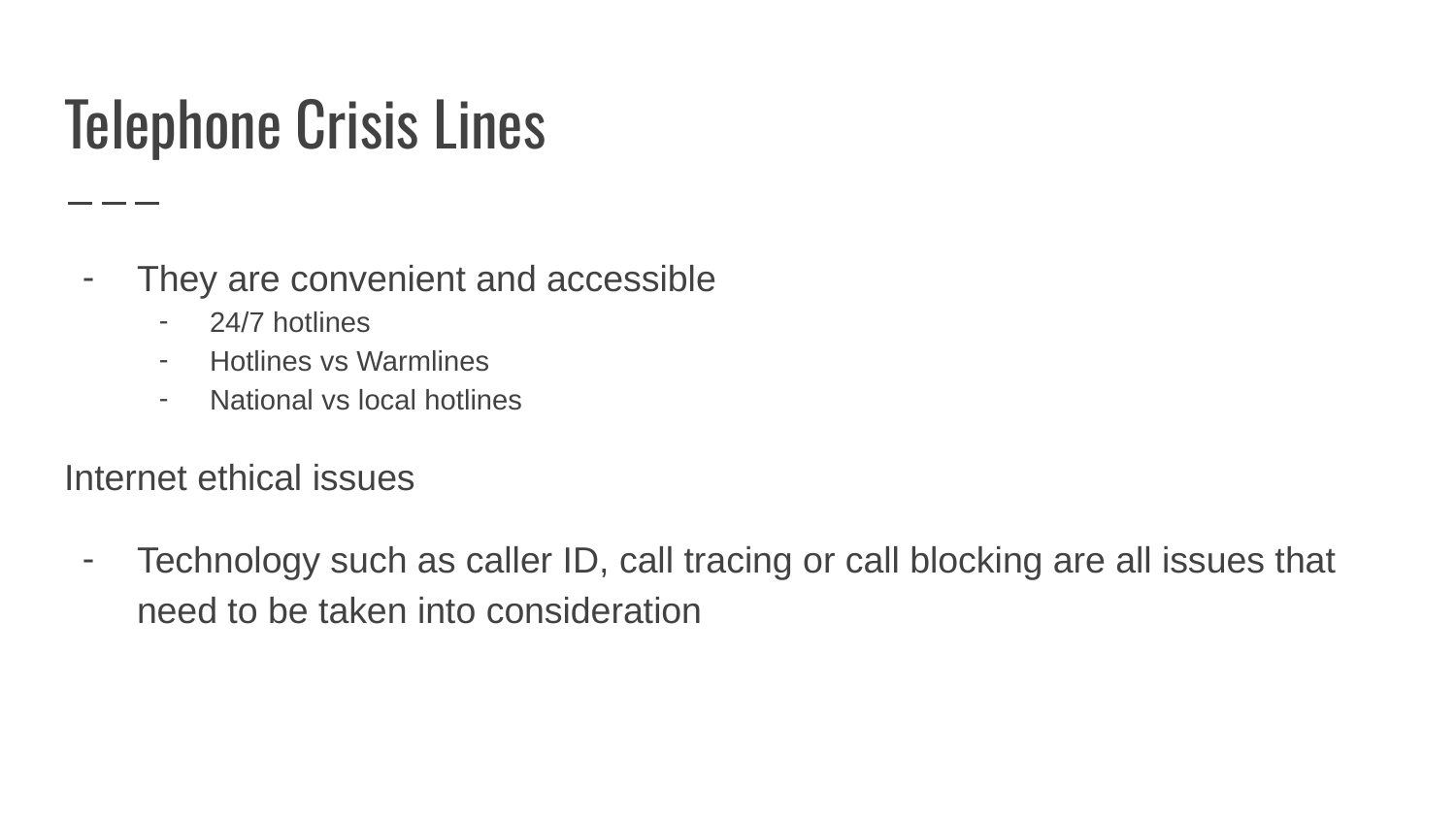

# Telephone Crisis Lines
They are convenient and accessible
24/7 hotlines
Hotlines vs Warmlines
National vs local hotlines
Internet ethical issues
Technology such as caller ID, call tracing or call blocking are all issues that need to be taken into consideration